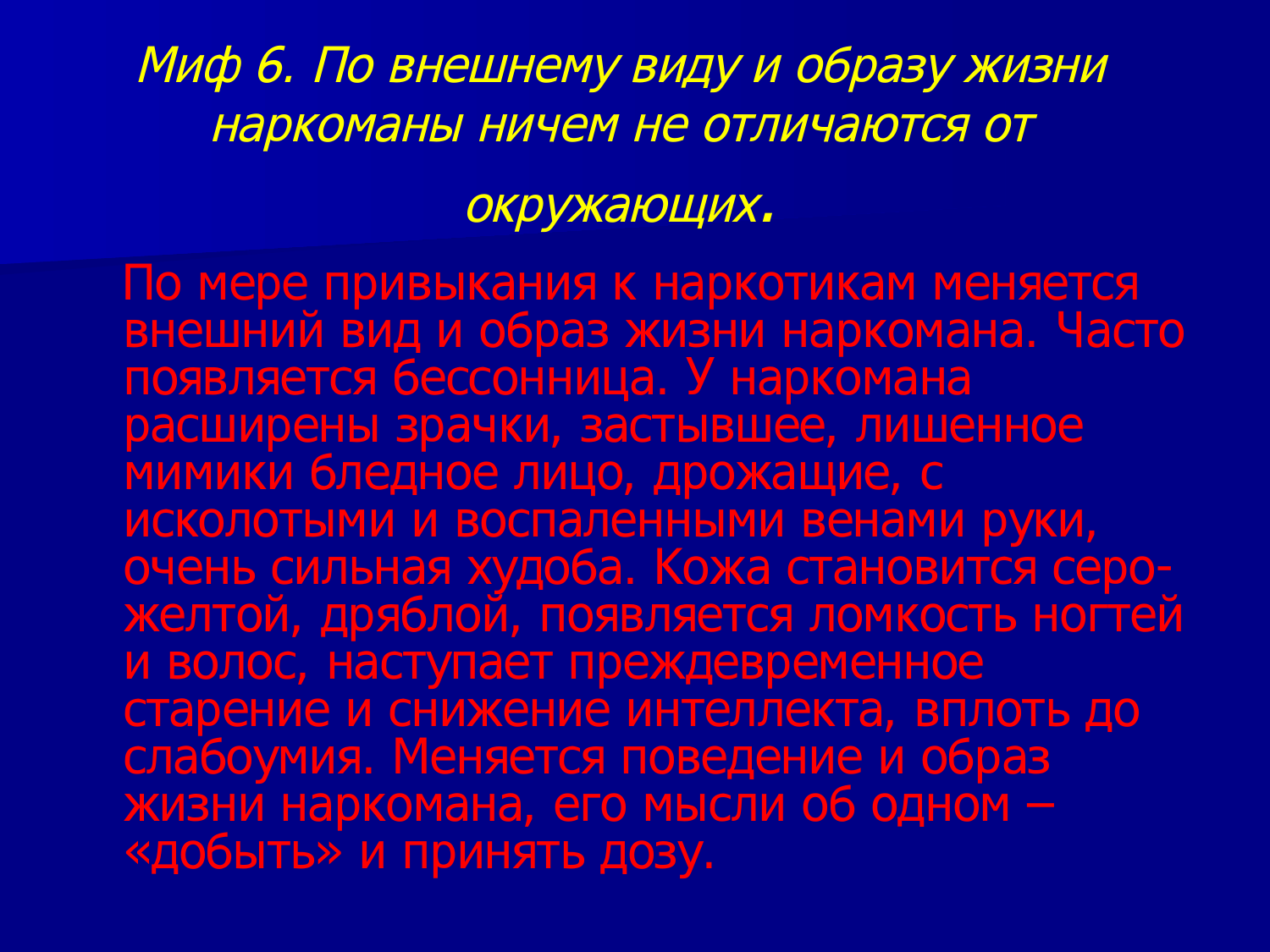

# Миф 6. По внешнему виду и образу жизни наркоманы ничем не отличаются от окружающих.
   По мере привыкания к наркотикам меняется внешний вид и образ жизни наркомана. Часто появляется бессонница. У наркомана расширены зрачки, застывшее, лишенное мимики бледное лицо, дрожащие, с исколотыми и воспаленными венами руки, очень сильная худоба. Кожа становится серо-желтой, дряблой, появляется ломкость ногтей и волос, наступает преждевременное старение и снижение интеллекта, вплоть до слабоумия. Меняется поведение и образ жизни наркомана, его мысли об одном – «добыть» и принять дозу.